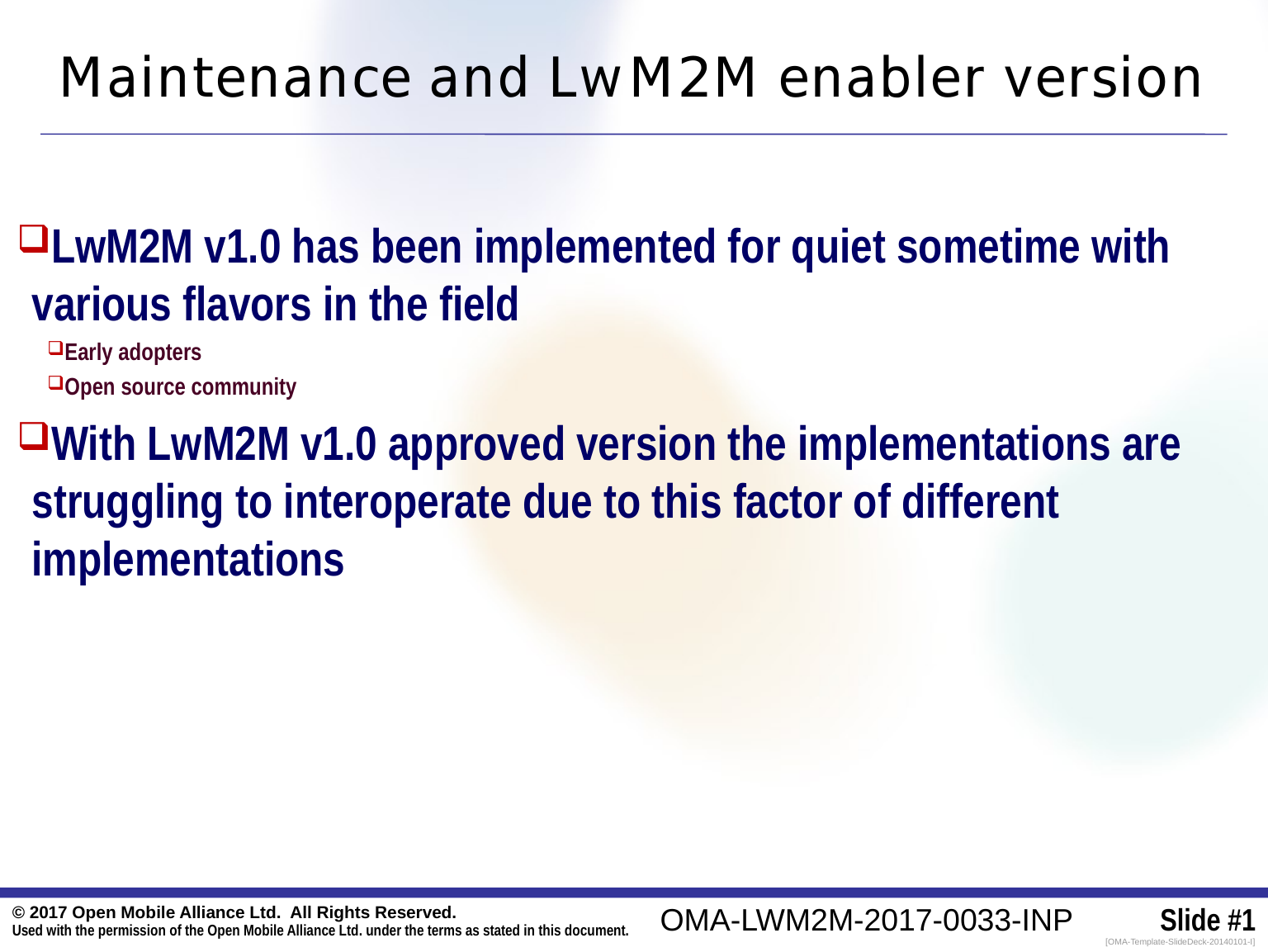

Maintenance and LwM2M enabler version

LwM2M v1.0 has been implemented for quiet sometime with various flavors in the field
Early adopters
Open source community
With LwM2M v1.0 approved version the implementations are struggling to interoperate due to this factor of different implementations